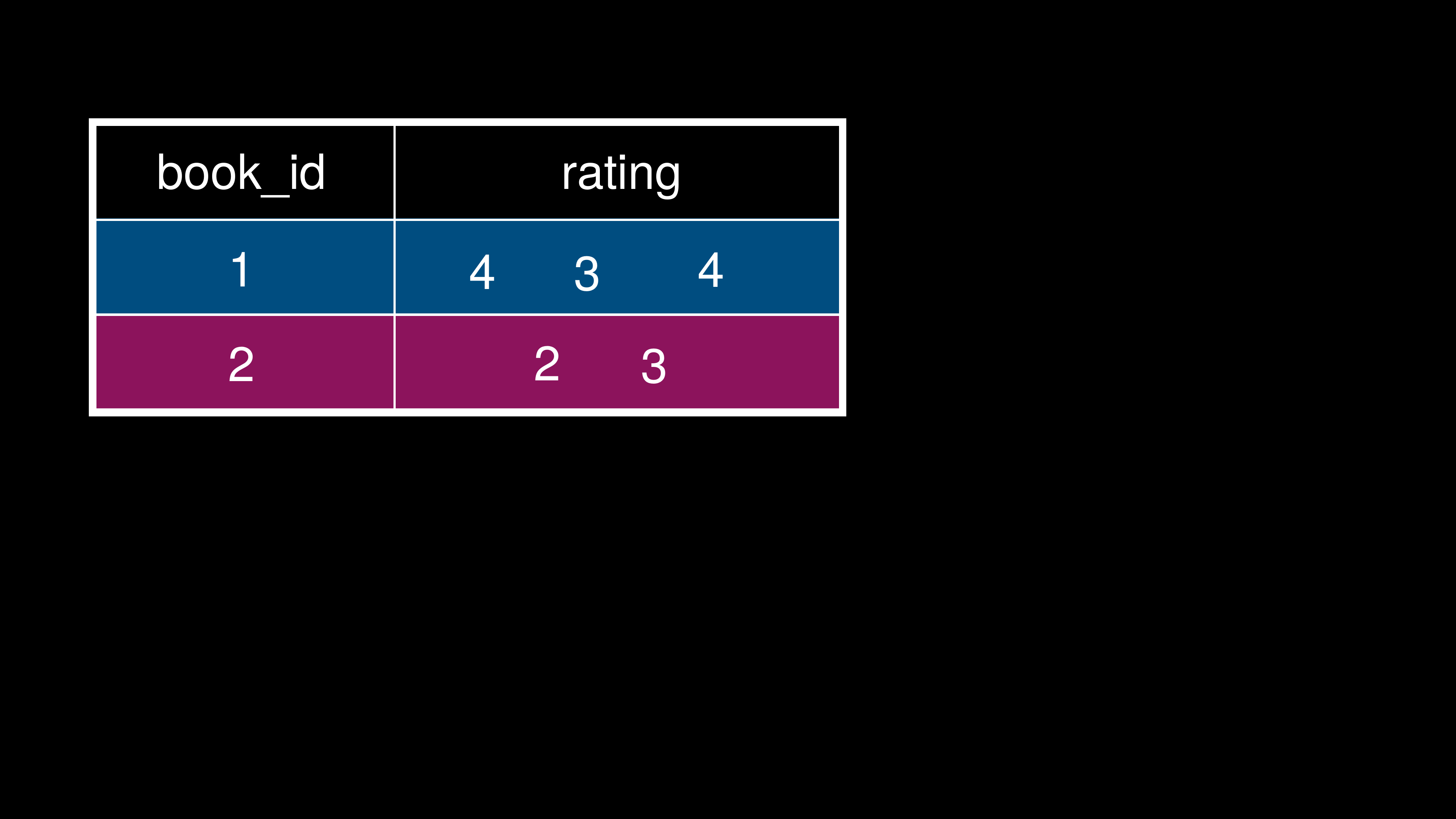

book_id
rating

4

1
4
3

2
2
3